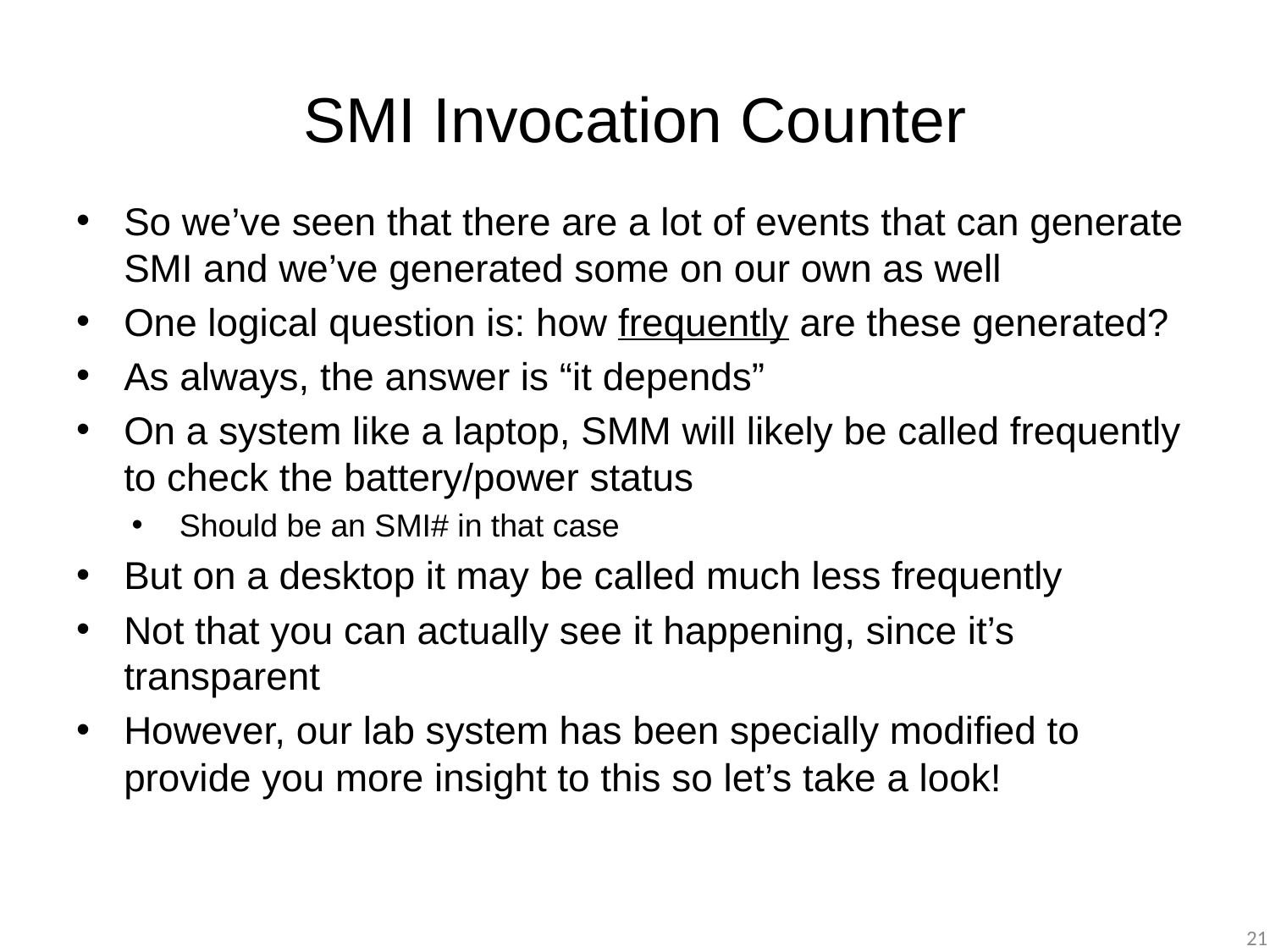

# SMI Invocation Counter
So we’ve seen that there are a lot of events that can generate SMI and we’ve generated some on our own as well
One logical question is: how frequently are these generated?
As always, the answer is “it depends”
On a system like a laptop, SMM will likely be called frequently to check the battery/power status
Should be an SMI# in that case
But on a desktop it may be called much less frequently
Not that you can actually see it happening, since it’s transparent
However, our lab system has been specially modified to provide you more insight to this so let’s take a look!
21